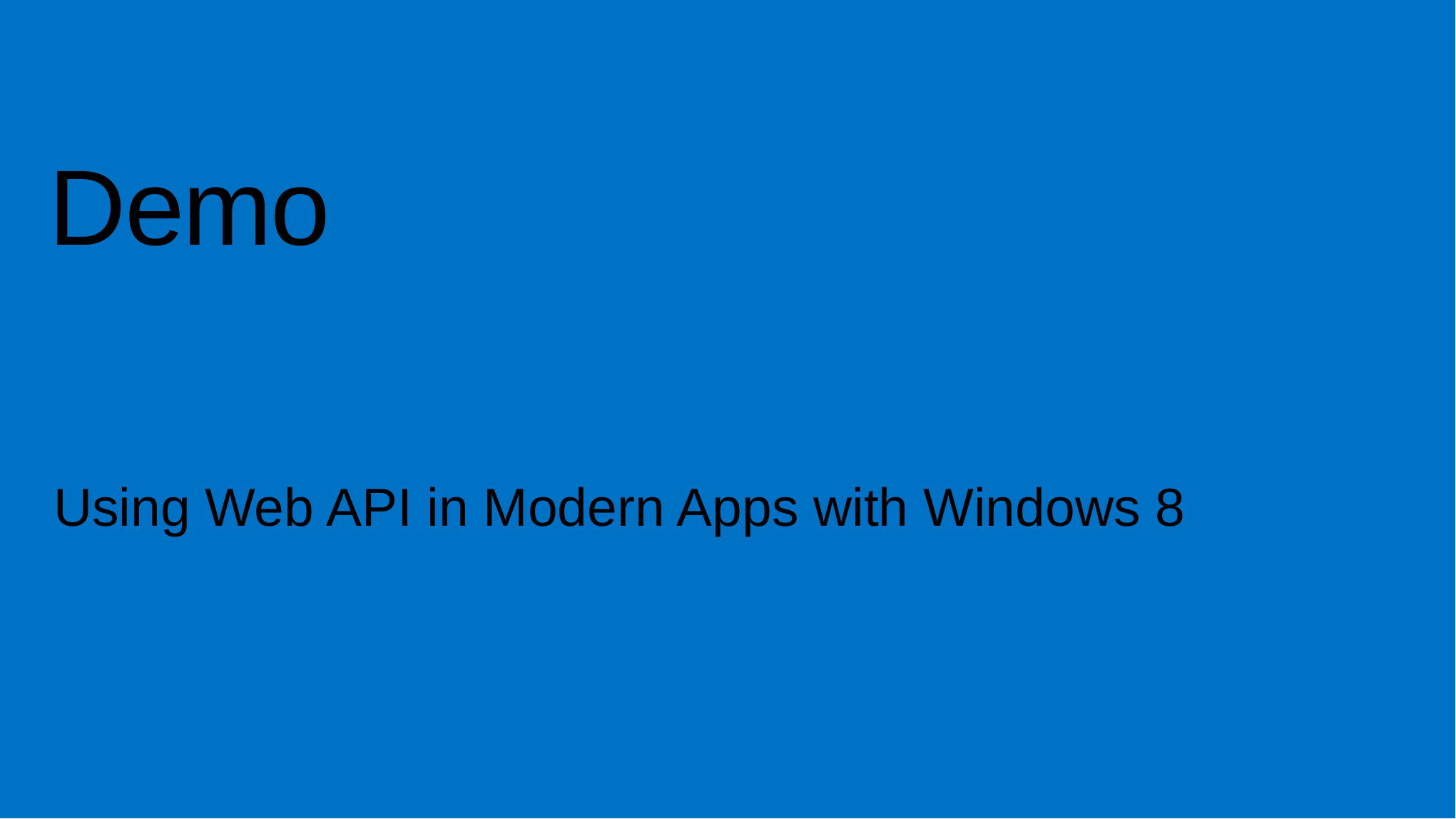

# Demo
Using Web API in Modern Apps with Windows 8